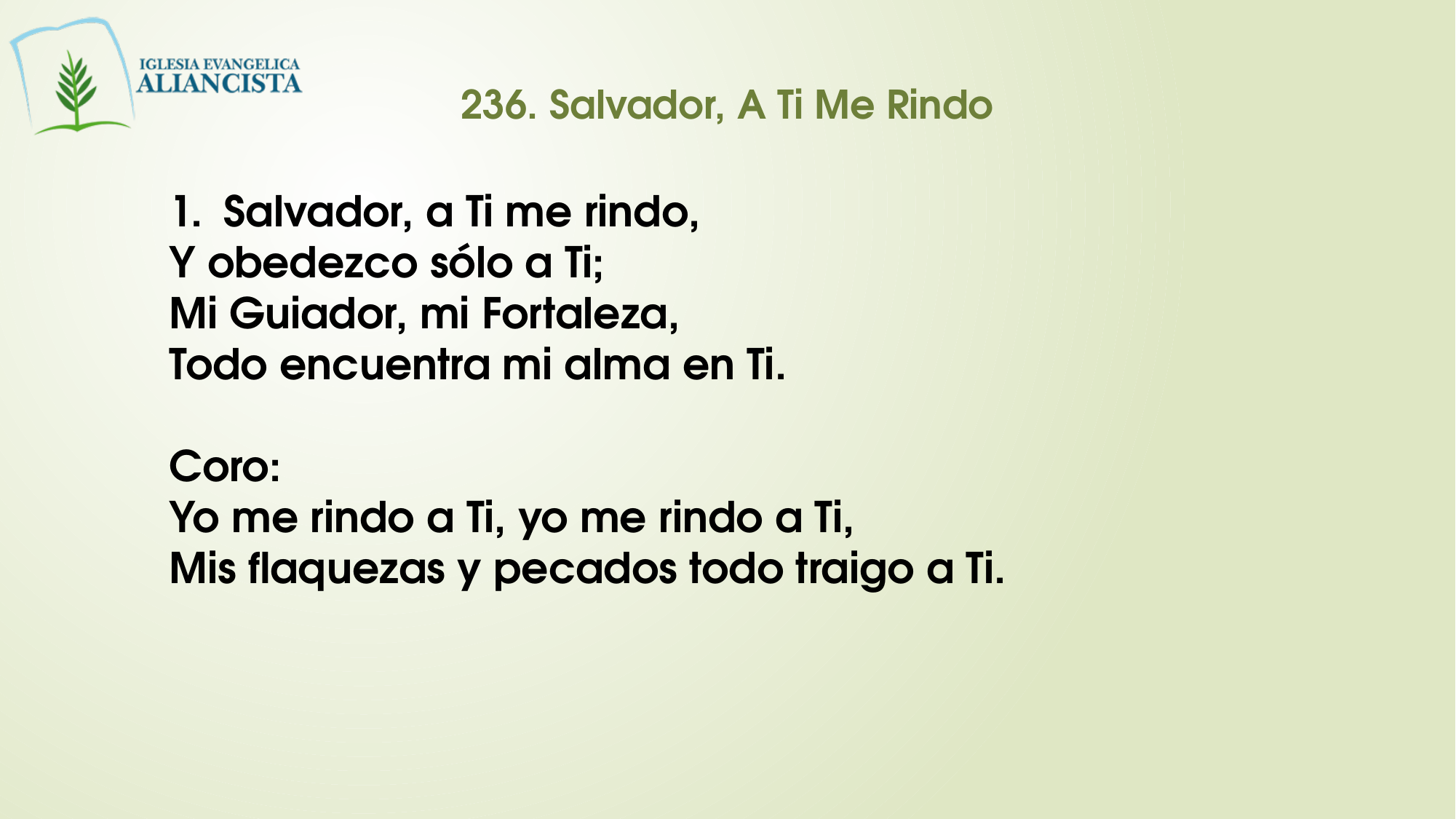

236. Salvador, A Ti Me Rindo
Salvador, a Ti me rindo,
Y obedezco sólo a Ti;
Mi Guiador, mi Fortaleza,
Todo encuentra mi alma en Ti.

Coro:
Yo me rindo a Ti, yo me rindo a Ti,
Mis flaquezas y pecados todo traigo a Ti.